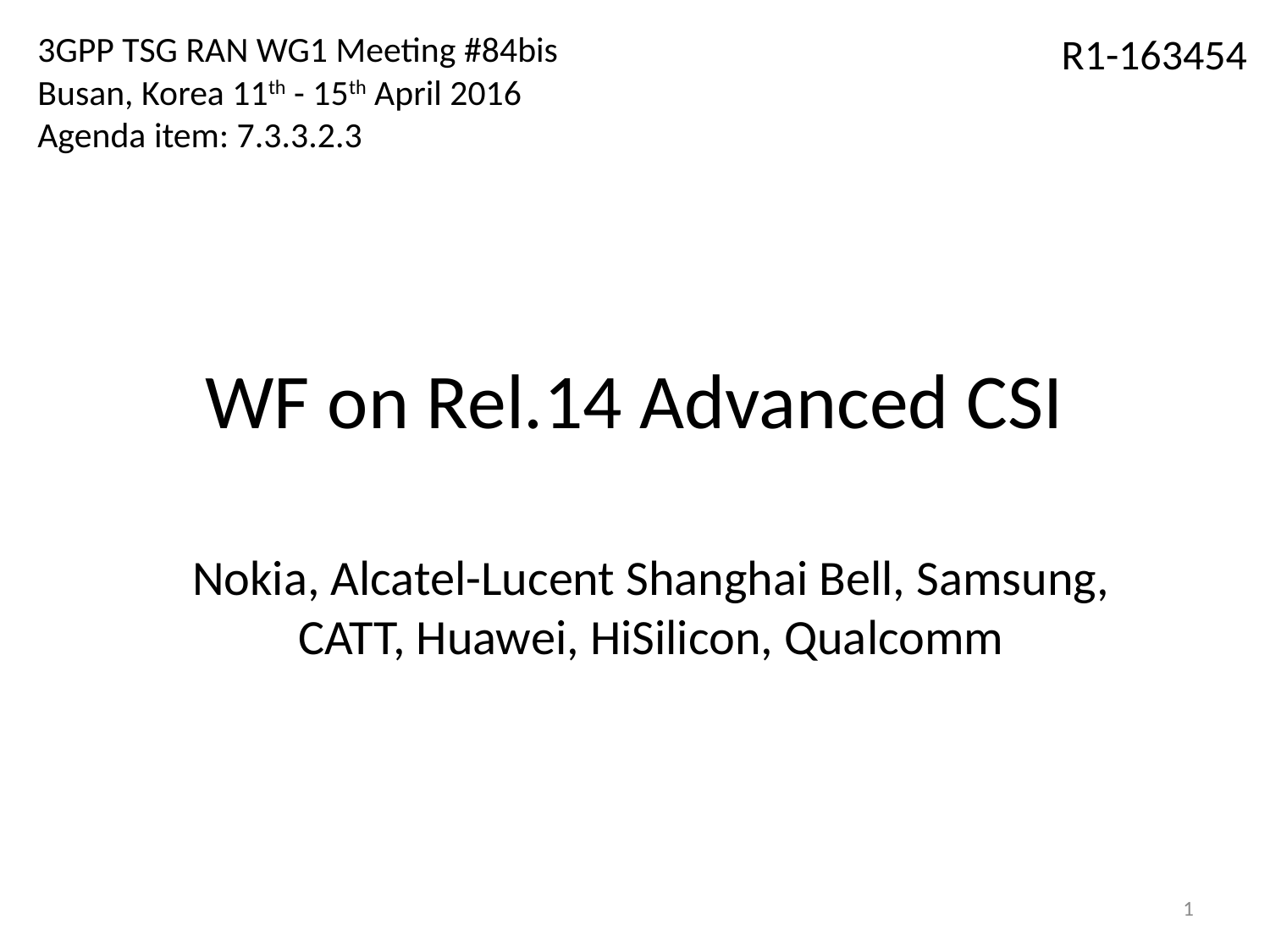

3GPP TSG RAN WG1 Meeting #84bis
Busan, Korea 11th - 15th April 2016
Agenda item: 7.3.3.2.3
R1-163454
# WF on Rel.14 Advanced CSI
Nokia, Alcatel-Lucent Shanghai Bell, Samsung, CATT, Huawei, HiSilicon, Qualcomm
1